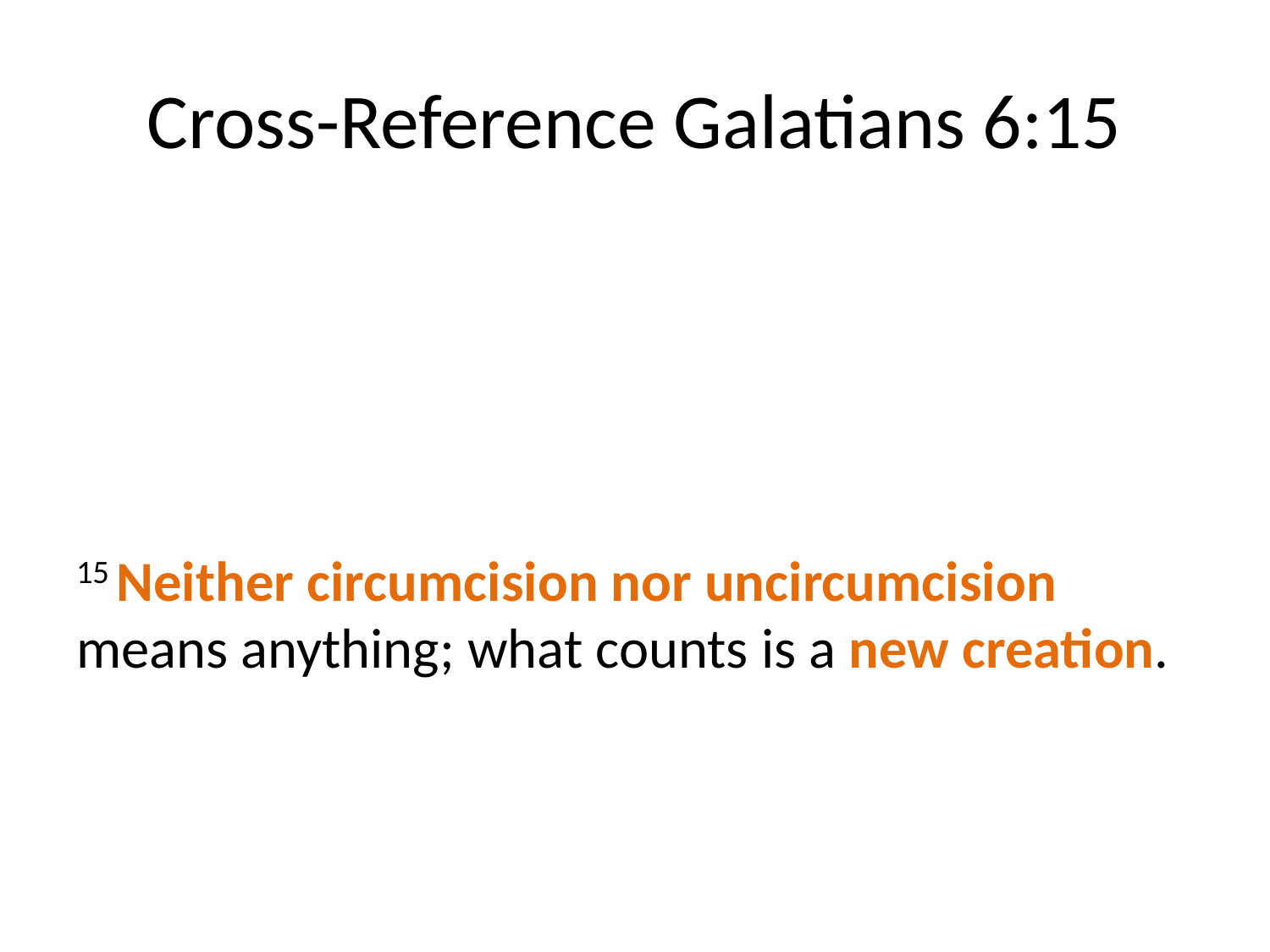

# Cross-Reference Galatians 6:15

15 Neither circumcision nor uncircumcision means anything; what counts is a new creation.